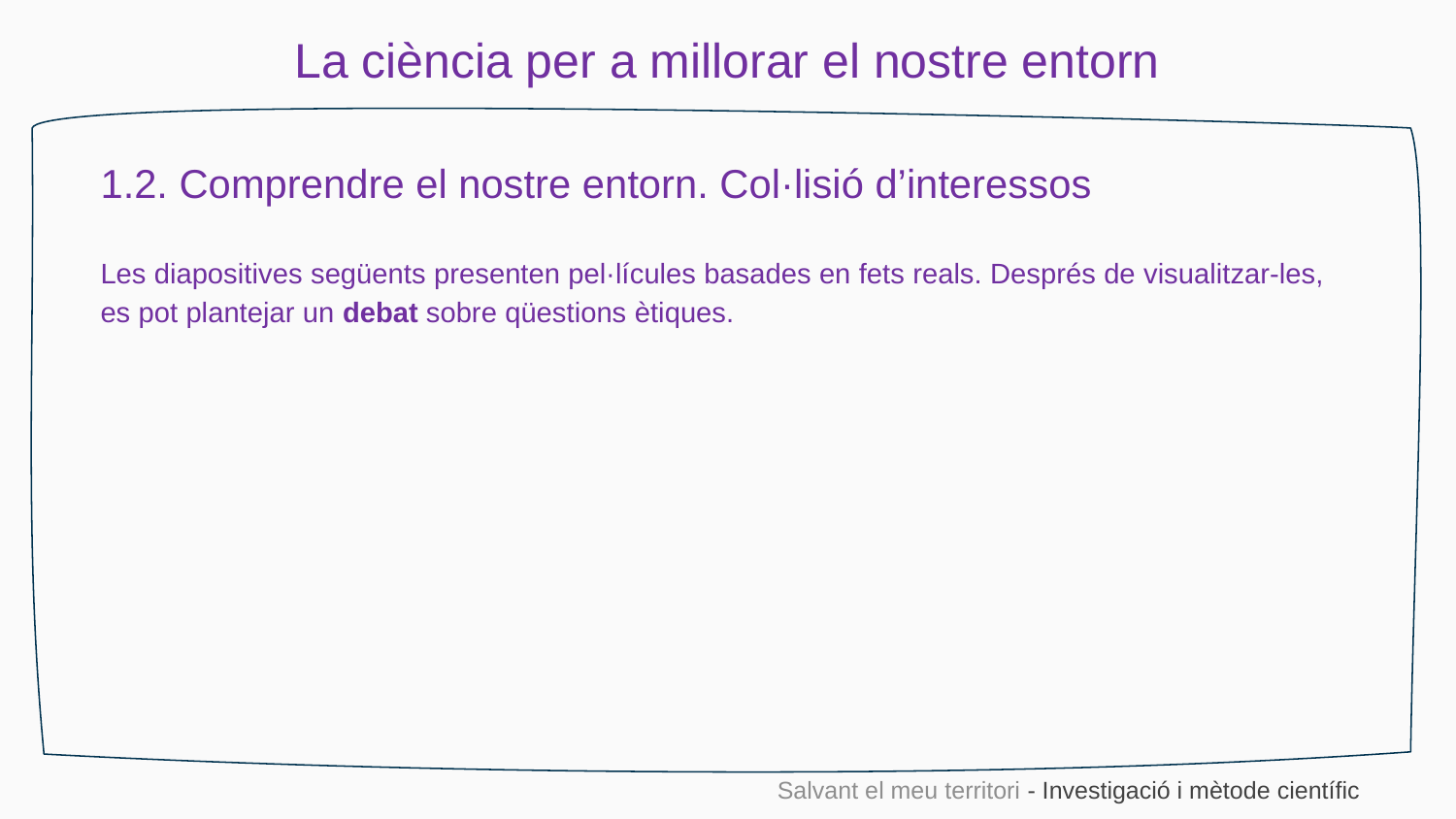

La ciència per a millorar el nostre entorn

1.2. Comprendre el nostre entorn. Col·lisió d’interessos

Les diapositives següents presenten pel·lícules basades en fets reals. Després de visualitzar-les, es pot plantejar un debat sobre qüestions ètiques.

Salvant el meu territori - Investigació i mètode científic